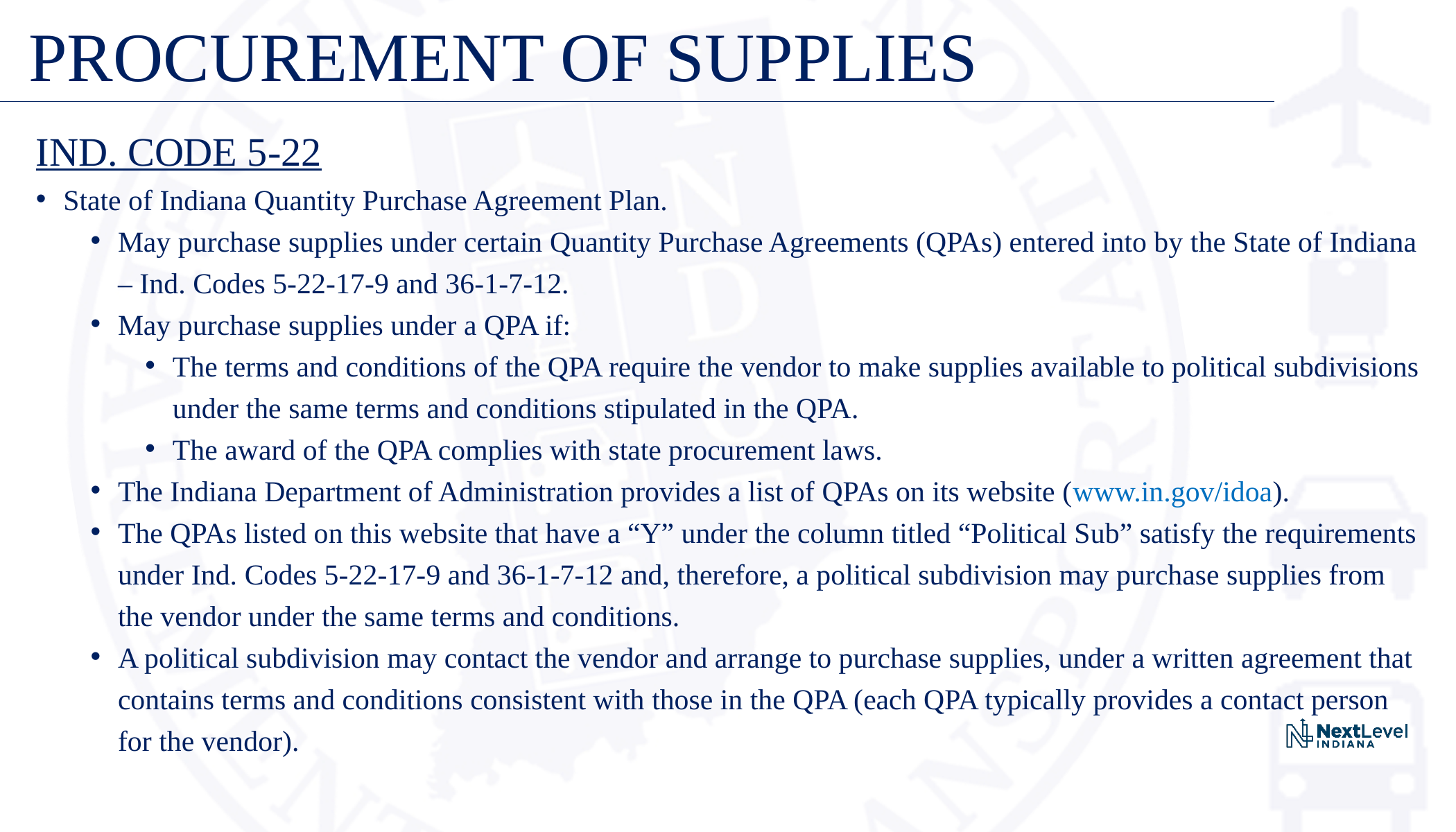

# PROCUREMENT OF SUPPLIES
IND. CODE 5-22
State of Indiana Quantity Purchase Agreement Plan.
May purchase supplies under certain Quantity Purchase Agreements (QPAs) entered into by the State of Indiana – Ind. Codes 5-22-17-9 and 36-1-7-12.
May purchase supplies under a QPA if:
The terms and conditions of the QPA require the vendor to make supplies available to political subdivisions under the same terms and conditions stipulated in the QPA.
The award of the QPA complies with state procurement laws.
The Indiana Department of Administration provides a list of QPAs on its website (www.in.gov/idoa).
The QPAs listed on this website that have a “Y” under the column titled “Political Sub” satisfy the requirements under Ind. Codes 5-22-17-9 and 36-1-7-12 and, therefore, a political subdivision may purchase supplies from the vendor under the same terms and conditions.
A political subdivision may contact the vendor and arrange to purchase supplies, under a written agreement that contains terms and conditions consistent with those in the QPA (each QPA typically provides a contact person for the vendor).